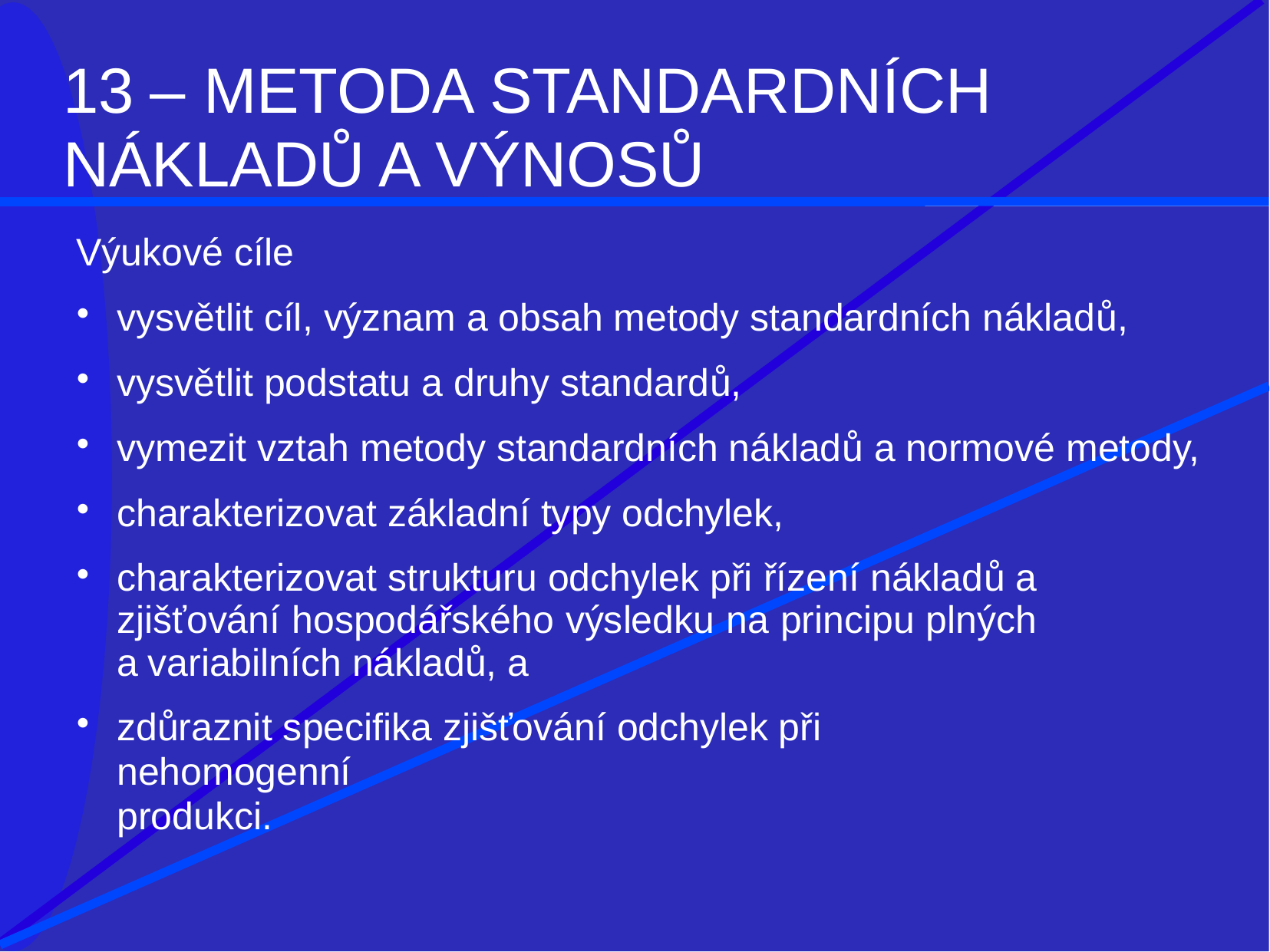

# 13 – METODA STANDARDNÍCH NÁKLADŮ A VÝNOSŮ
Výukové cíle
vysvětlit cíl, význam a obsah metody standardních nákladů,
vysvětlit podstatu a druhy standardů,
vymezit vztah metody standardních nákladů a normové metody,
charakterizovat základní typy odchylek,
charakterizovat strukturu odchylek při řízení nákladů a zjišťování hospodářského výsledku na principu plných a variabilních nákladů, a
zdůraznit specifika zjišťování odchylek při nehomogenní
produkci.